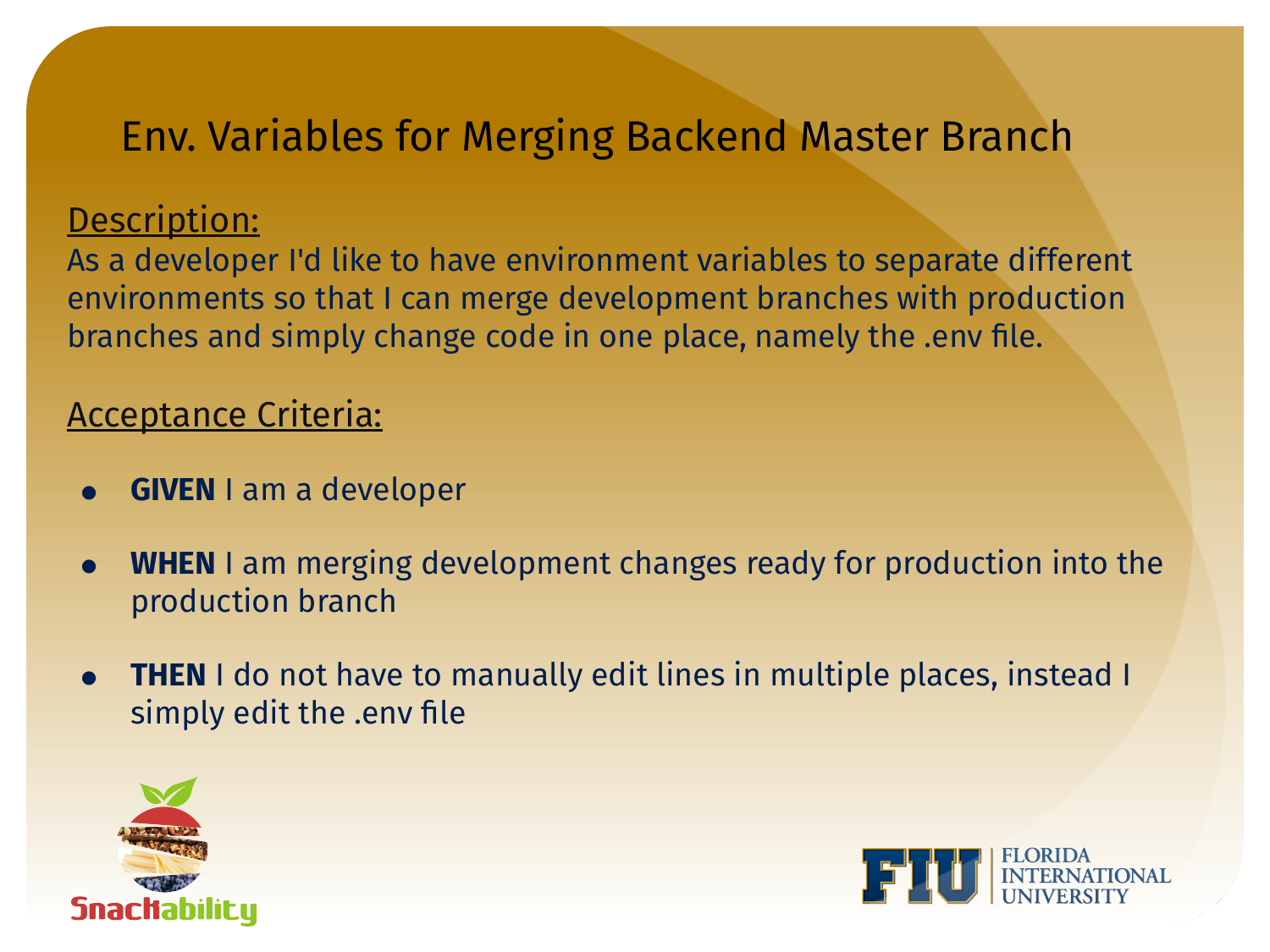

# Env. Variables for Merging Backend Master Branch
Description:
As a developer I'd like to have environment variables to separate different environments so that I can merge development branches with production branches and simply change code in one place, namely the .env file.

Acceptance Criteria:
GIVEN I am a developer
WHEN I am merging development changes ready for production into the production branch
THEN I do not have to manually edit lines in multiple places, instead I simply edit the .env file